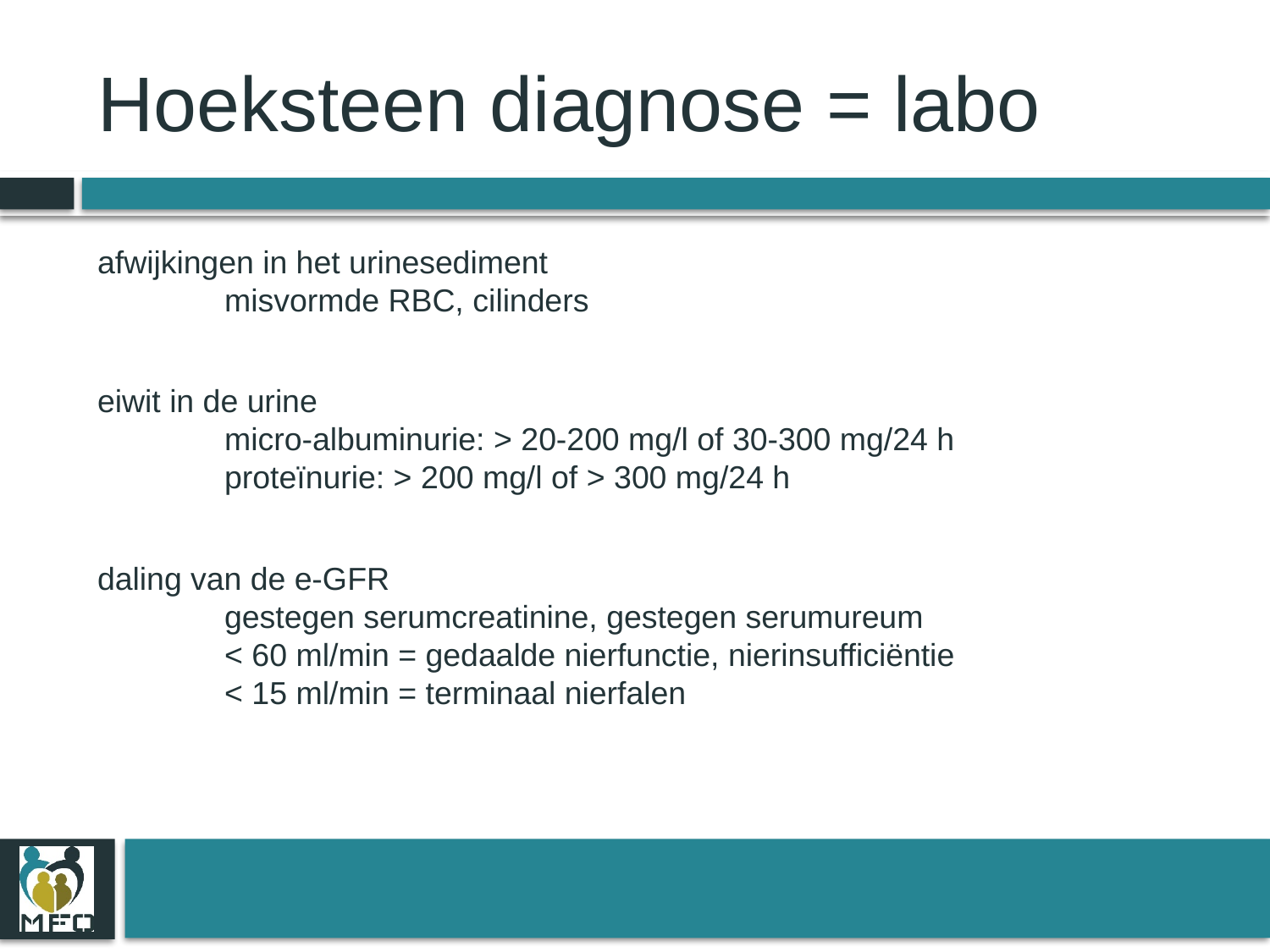

# Hoeksteen diagnose = labo
afwijkingen in het urinesediment
	misvormde RBC, cilinders

eiwit in de urine
	micro-albuminurie: > 20-200 mg/l of 30-300 mg/24 h
	proteïnurie: > 200 mg/l of > 300 mg/24 h

daling van de e-GFR
	gestegen serumcreatinine, gestegen serumureum
	< 60 ml/min = gedaalde nierfunctie, nierinsufficiëntie
	< 15 ml/min = terminaal nierfalen